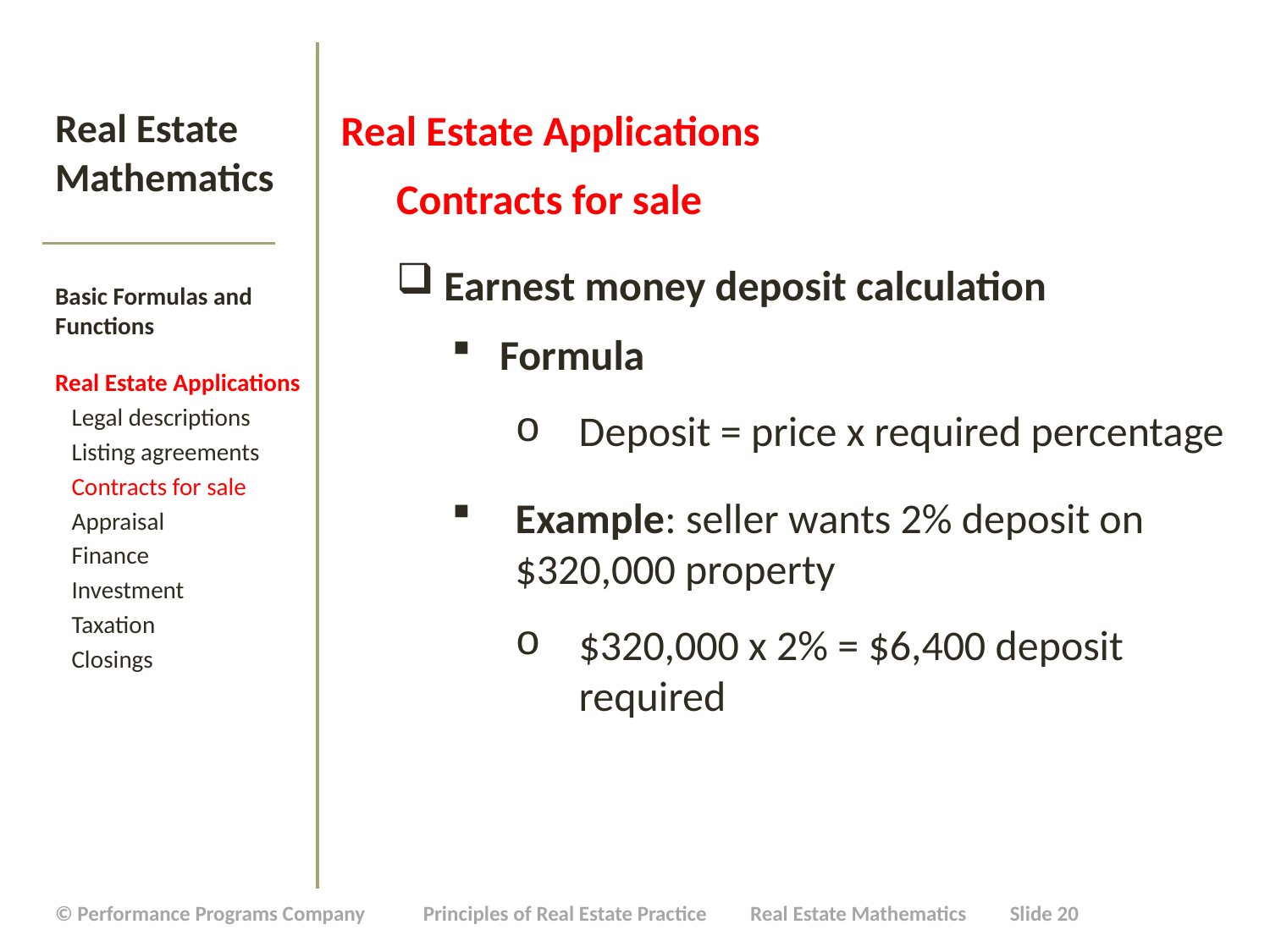

Real Estate Applications

Contracts for sale

Earnest money deposit calculation
Formula
Deposit = price x required percentage
Example: seller wants 2% deposit on $320,000 property
$320,000 x 2% = $6,400 deposit required

# Real Estate Mathematics

Basic Formulas and Functions

Real Estate Applications
   Legal descriptions
   Listing agreements
   Contracts for sale
   Appraisal
   Finance
   Investment
   Taxation
   Closings

| © Performance Programs Company Principles of Real Estate Practice Real Estate Mathematics Slide 20 |
| --- |